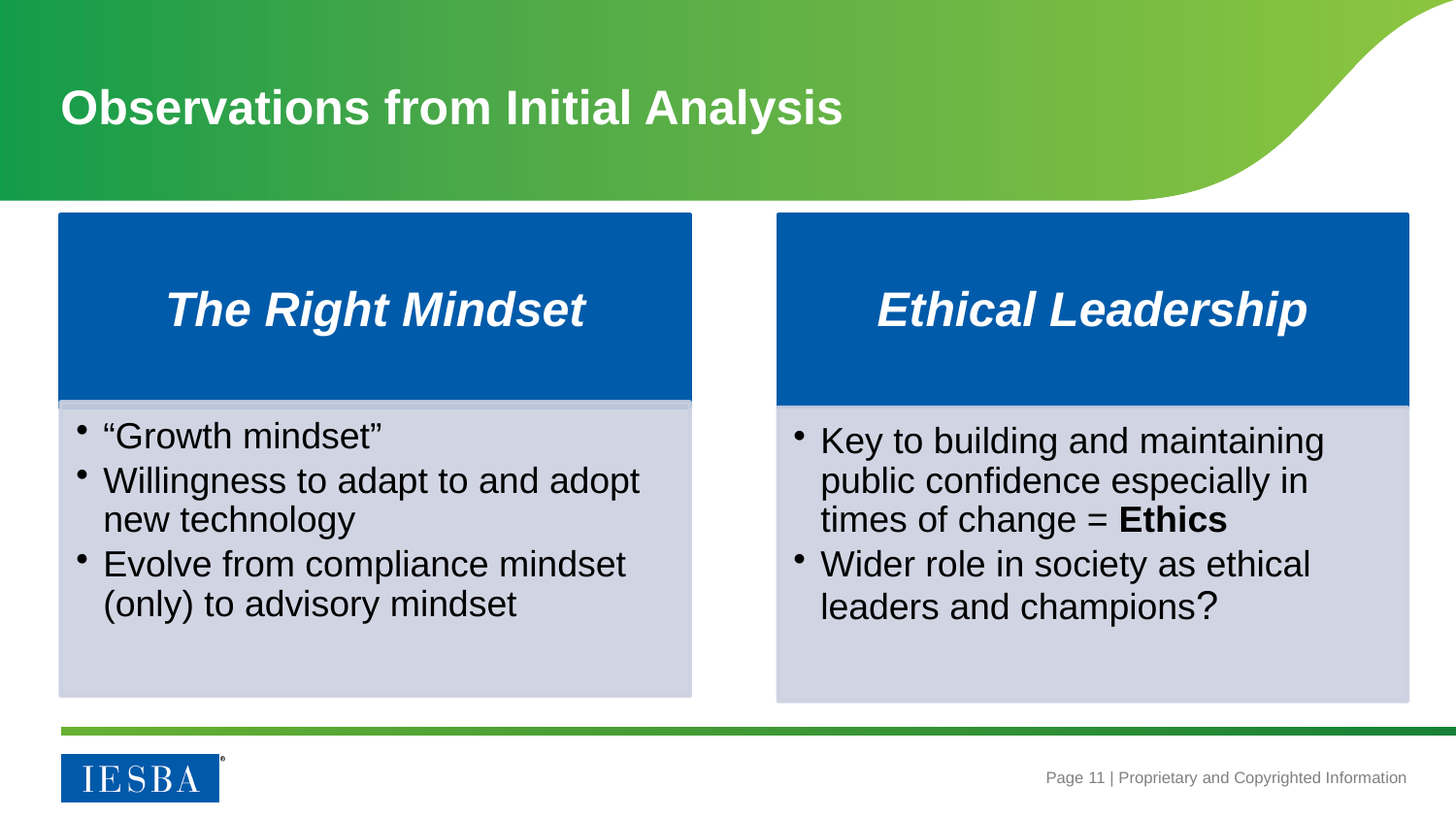

# Observations from Initial Analysis
The Right Mindset
“Growth mindset”
Willingness to adapt to and adopt new technology
Evolve from compliance mindset (only) to advisory mindset
Ethical Leadership
Key to building and maintaining public confidence especially in times of change = Ethics
Wider role in society as ethical leaders and champions?